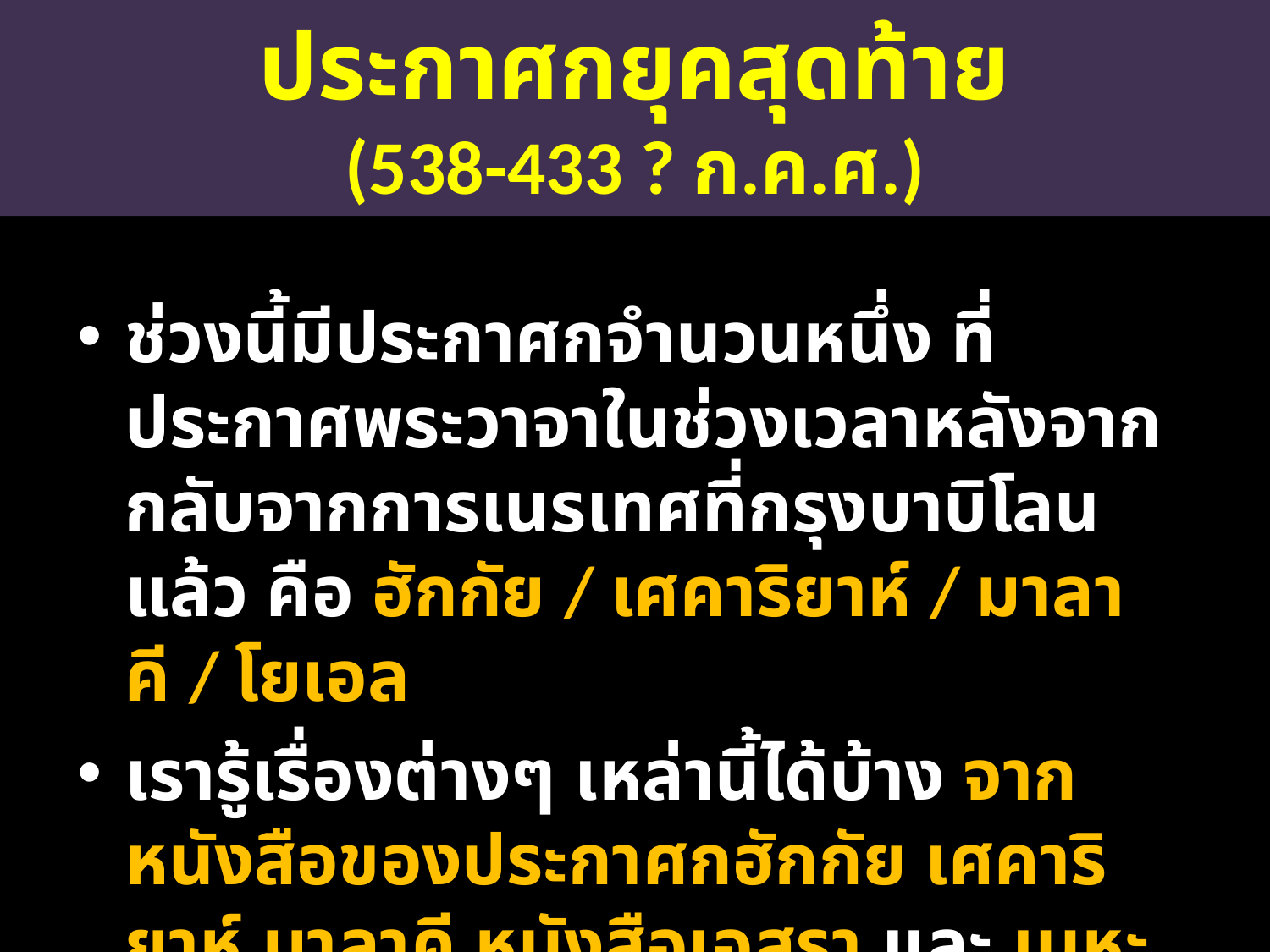

ประกาศกยุคสุดท้าย
(538-433 ? ก.ค.ศ.)
ช่วงนี้มีประกาศกจำนวนหนึ่ง ที่ประกาศพระวาจาในช่วงเวลาหลังจากกลับจากการเนรเทศที่กรุงบาบิโลนแล้ว คือ ฮักกัย / เศคาริยาห์ / มาลาคี / โยเอล
เรารู้เรื่องต่างๆ เหล่านี้ได้บ้าง จากหนังสือของประกาศกฮักกัย เศคาริยาห์ มาลาคี หนังสือเอสรา และ เนหะมีย์